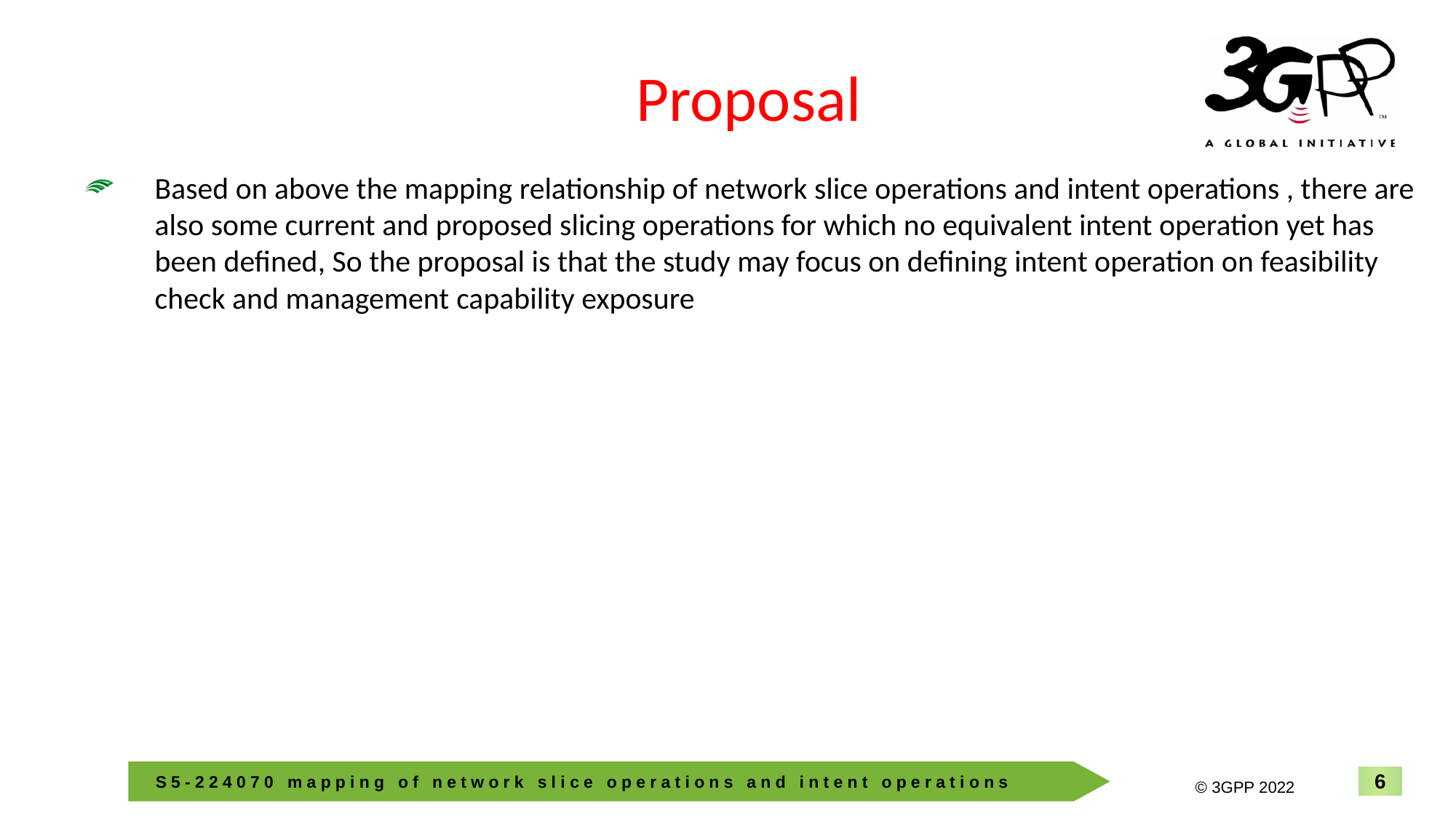

# Proposal
Based on above the mapping relationship of network slice operations and intent operations , there are also some current and proposed slicing operations for which no equivalent intent operation yet has been defined, So the proposal is that the study may focus on defining intent operation on feasibility check and management capability exposure